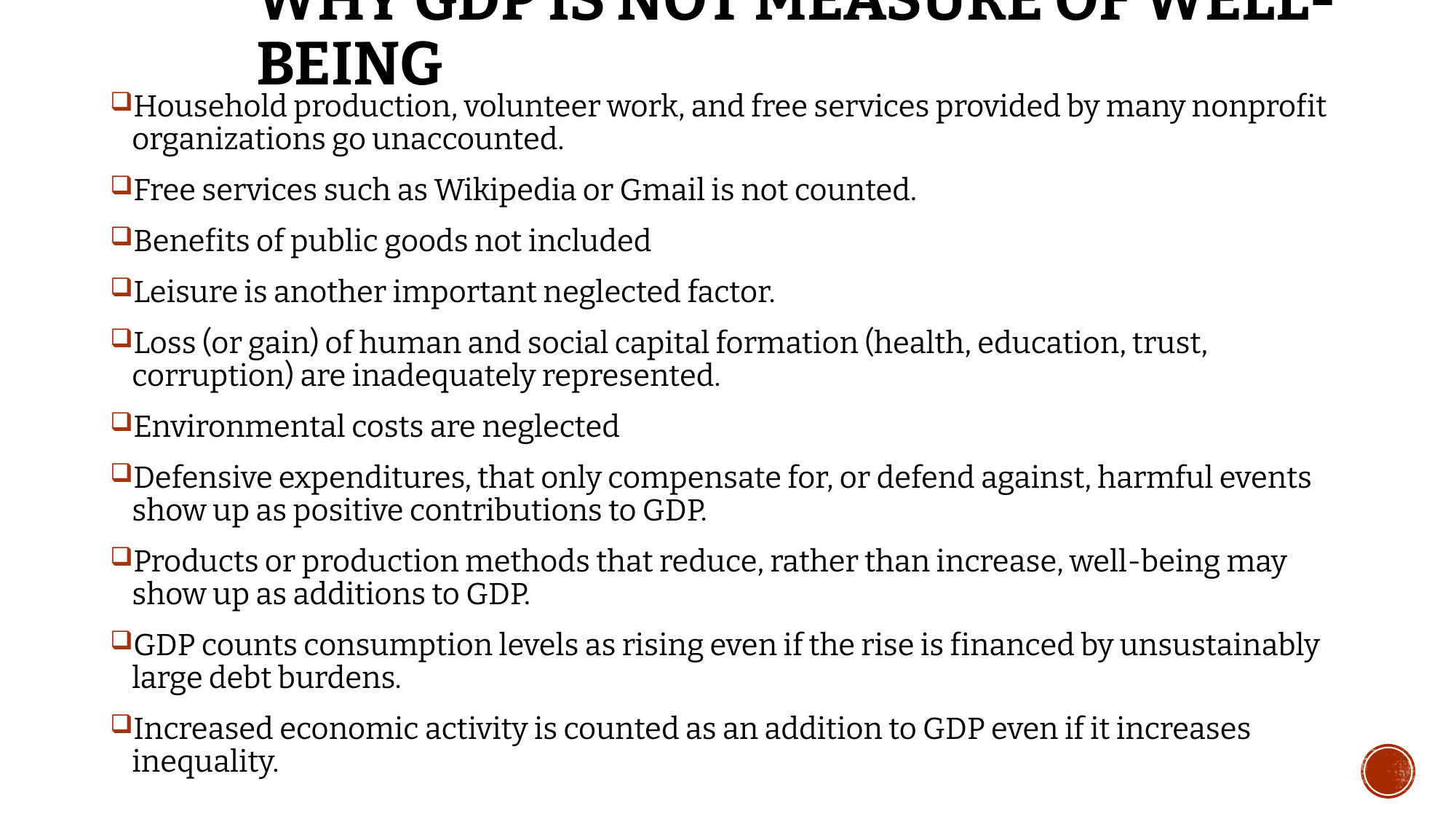

# Why GDP Is Not Measure Of Well-Being
Household production, volunteer work, and free services provided by many nonprofit organizations go unaccounted.
Free services such as Wikipedia or Gmail is not counted.
Benefits of public goods not included
Leisure is another important neglected factor.
Loss (or gain) of human and social capital formation (health, education, trust, corruption) are inadequately represented.
Environmental costs are neglected
Defensive expenditures, that only compensate for, or defend against, harmful events show up as positive contributions to GDP.
Products or production methods that reduce, rather than increase, well-being may show up as additions to GDP.
GDP counts consumption levels as rising even if the rise is financed by unsustainably large debt burdens.
Increased economic activity is counted as an addition to GDP even if it increases inequality.